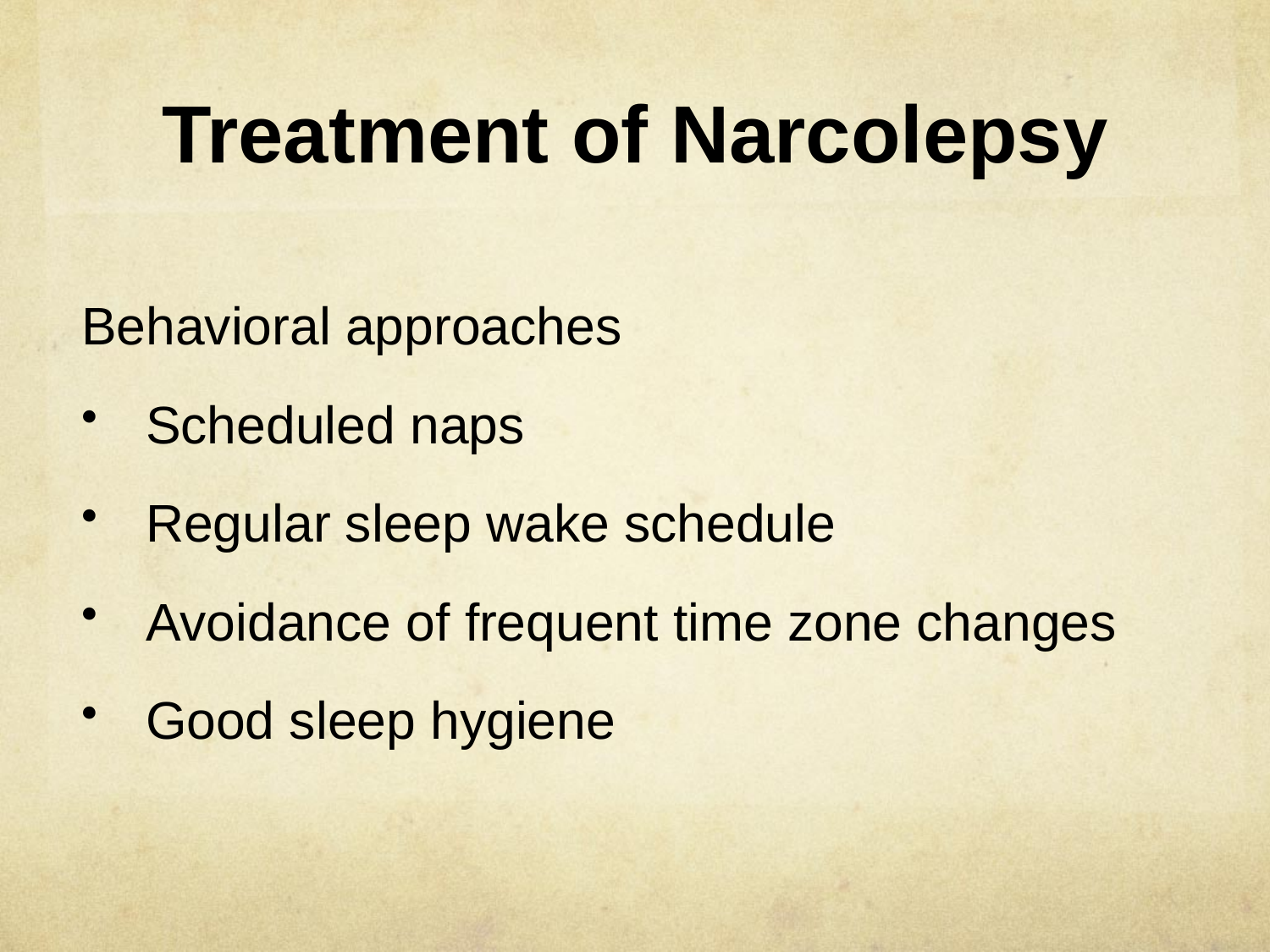

# Treatment of Narcolepsy
Behavioral approaches
Scheduled naps
Regular sleep wake schedule
Avoidance of frequent time zone changes
Good sleep hygiene